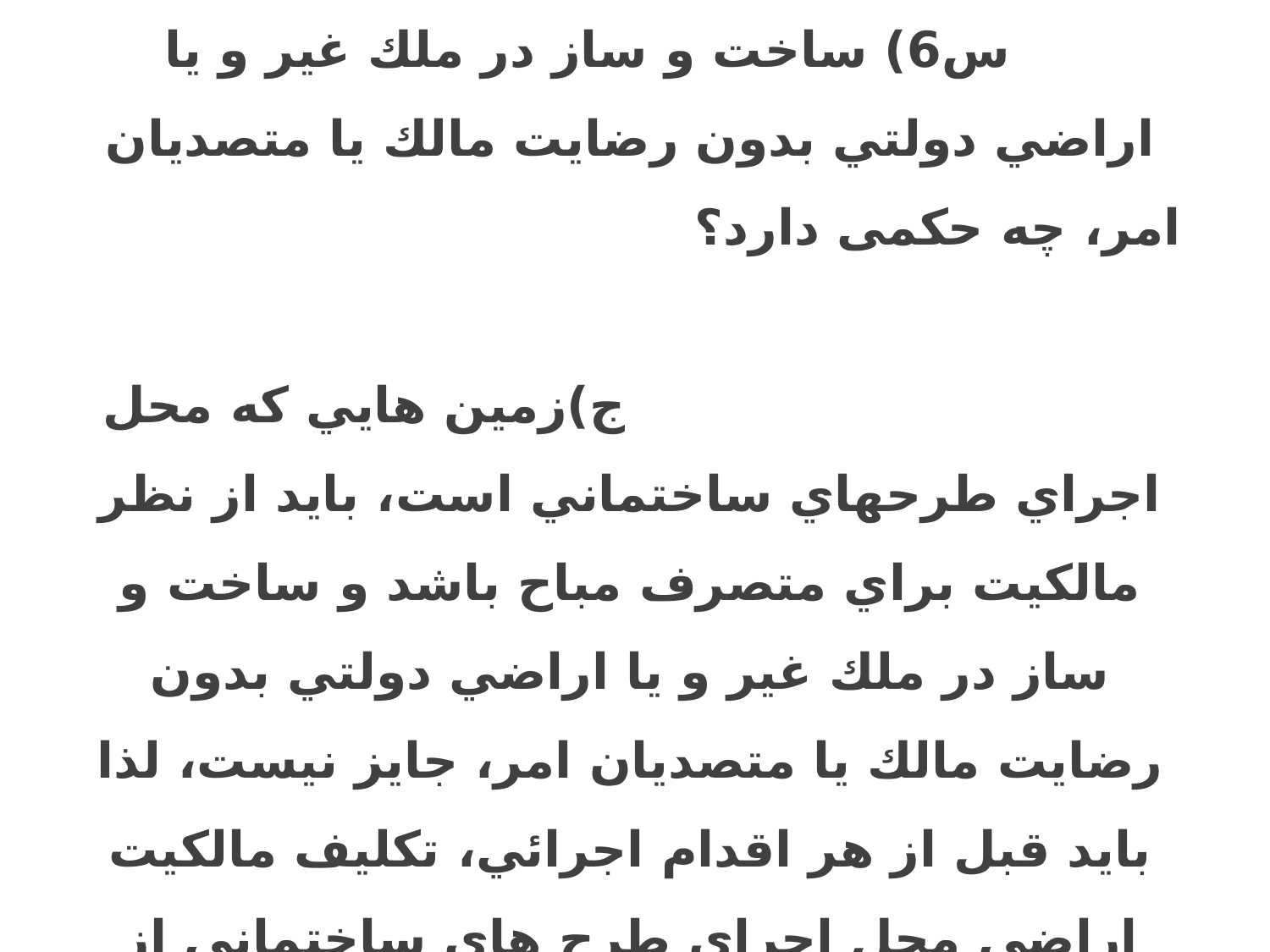

6/1- اجرای پروژه هادرملک غیر                                                                                           س6) ساخت و ساز در ملك غير و يا اراضي دولتي بدون رضايت مالك يا متصديان امر، چه حکمی دارد؟                                                                                                                                     ج)زمين هايي كه محل اجراي طرحهاي ساختماني است، بايد از نظر مالكيت براي متصرف مباح باشد و ساخت و ساز در ملك غير و يا اراضي دولتي بدون رضايت مالك يا متصديان امر، جايز نيست، لذا بايد قبل از هر اقدام اجرائي، تكليف مالكيت اراضي محل اجراي طرح هاي ساختماني از نظر شرعي شفاف و روشن شود